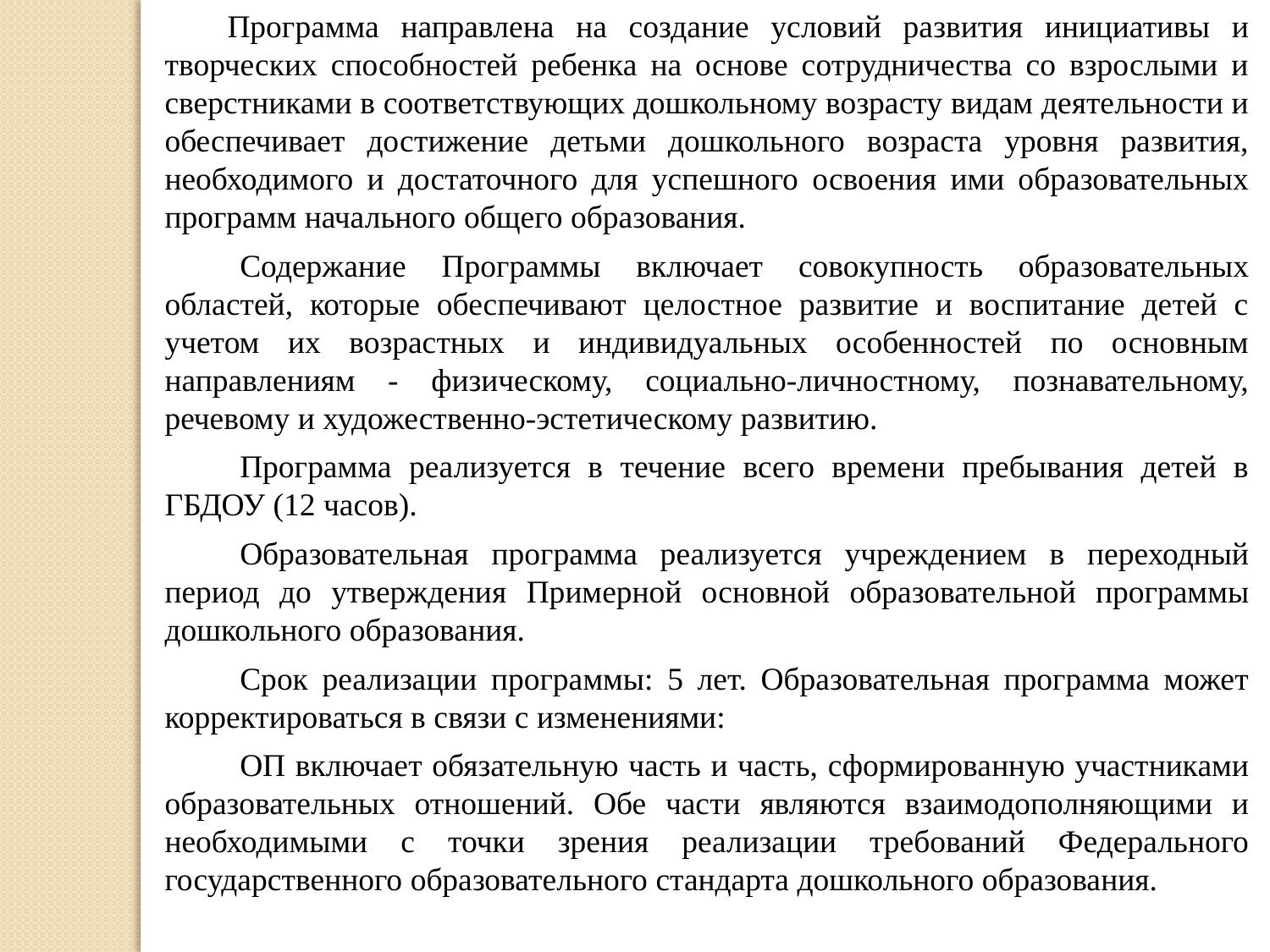

Программа направлена на создание условий развития инициативы и творческих способностей ребенка на основе сотрудничества со взрослыми и сверстниками в соответствующих дошкольному возрасту видам деятельности и обеспечивает достижение детьми дошкольного возраста уровня развития, необходимого и достаточного для успешного освоения ими образовательных программ начального общего образования.
Содержание Программы включает совокупность образовательных областей, которые обеспечивают целостное развитие и воспитание детей с учетом их возрастных и индивидуальных особенностей по основным направлениям - физическому, социально-личностному, познавательному, речевому и художественно-эстетическому развитию.
Программа реализуется в течение всего времени пребывания детей в ГБДОУ (12 часов).
Образовательная программа реализуется учреждением в переходный период до утверждения Примерной основной образовательной программы дошкольного образования.
Срок реализации программы: 5 лет. Образовательная программа может корректироваться в связи с изменениями:
ОП включает обязательную часть и часть, сформированную участниками образовательных отношений. Обе части являются взаимодополняющими и необходимыми с точки зрения реализации требований Федерального государственного образовательного стандарта дошкольного образования.